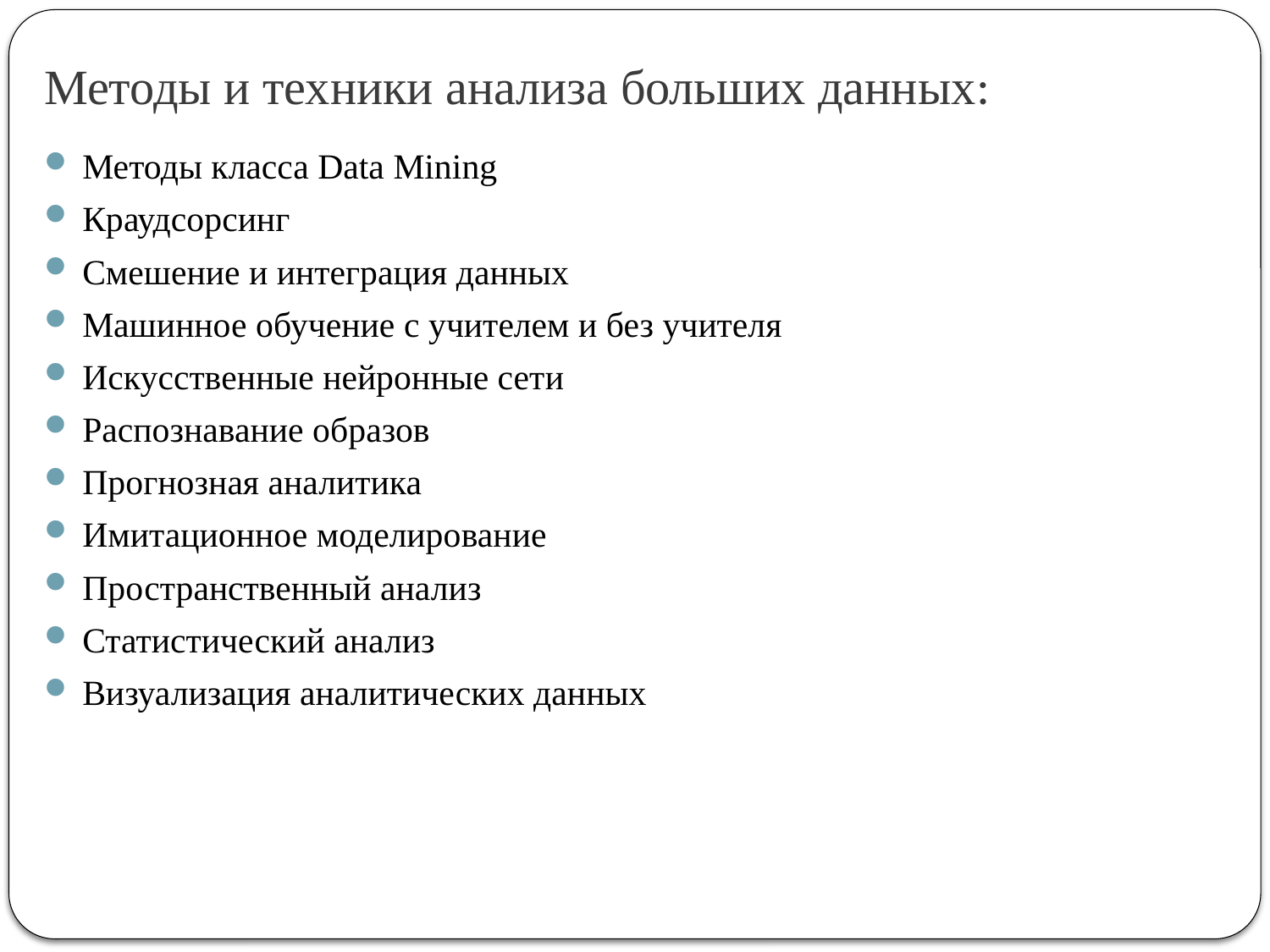

# Методы и техники анализа больших данных:
Методы класса Data Mining
Краудсорсинг
Смешение и интеграция данных
Машинное обучение с учителем и без учителя
Искусственные нейронные сети
Распознавание образов
Прогнозная аналитика
Имитационное моделирование
Пространственный анализ
Статистический анализ
Визуализация аналитических данных